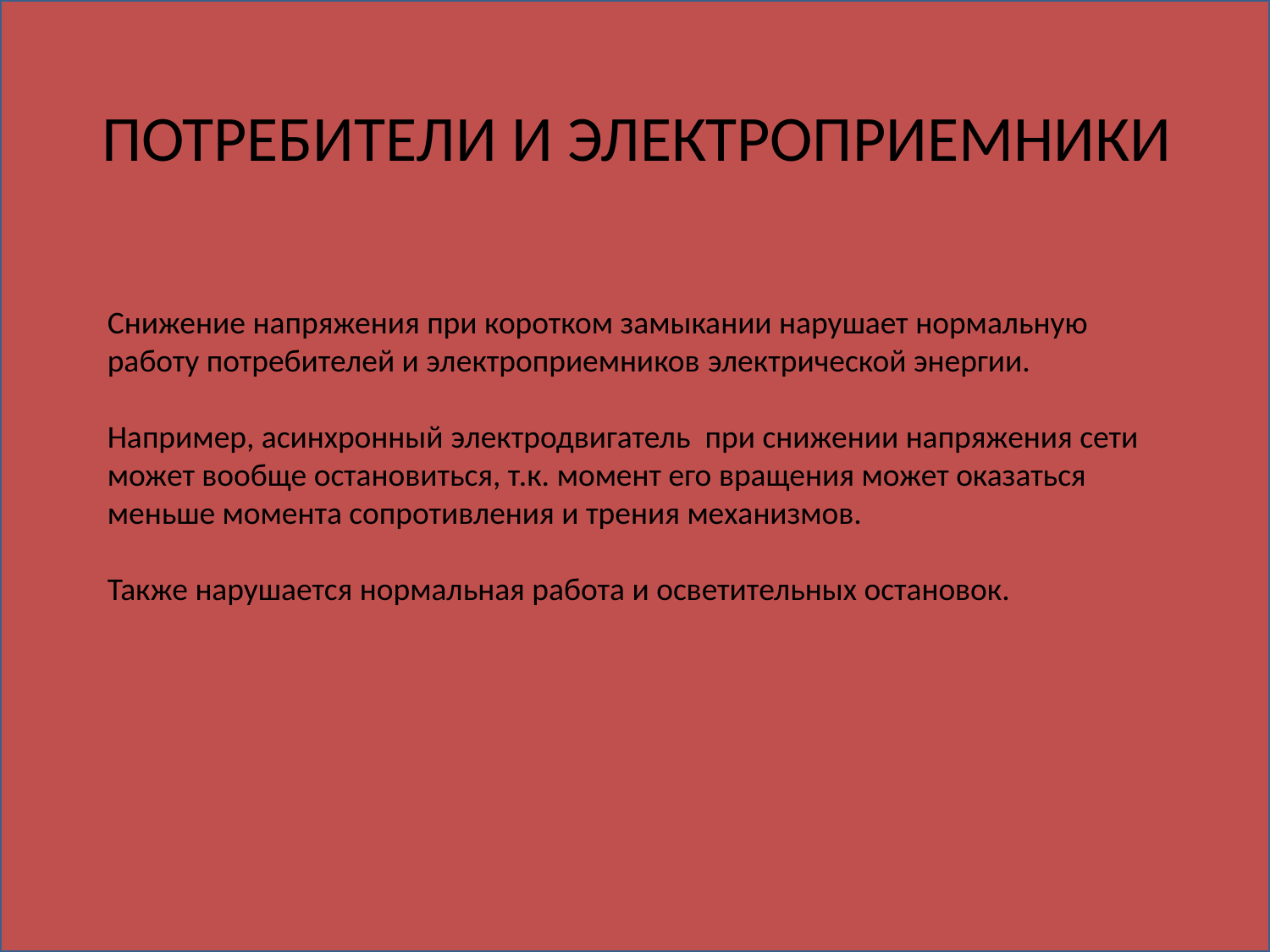

# ПОТРЕБИТЕЛИ И ЭЛЕКТРОПРИЕМНИКИ
Снижение напряжения при коротком замыкании нарушает нормальную работу потребителей и электроприемников электрической энергии.

Например, асинхронный электродвигатель  при снижении напряжения сети может вообще остановиться, т.к. момент его вращения может оказаться меньше момента сопротивления и трения механизмов.

Также нарушается нормальная работа и осветительных остановок.